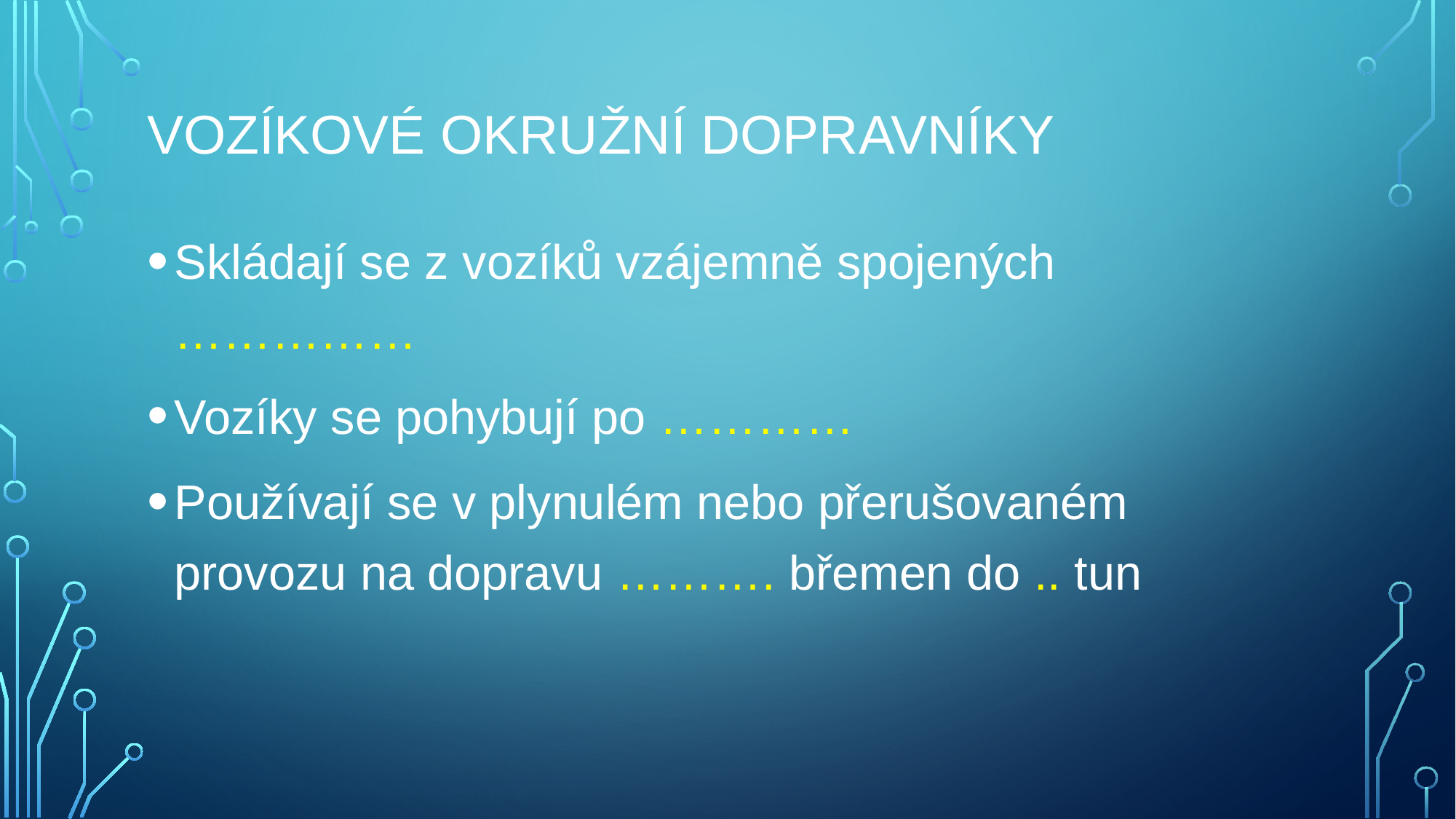

# Vozíkové okružní dopravníky
Skládají se z vozíků vzájemně spojených ……………
Vozíky se pohybují po …………
Používají se v plynulém nebo přerušovaném provozu na dopravu ………. břemen do .. tun